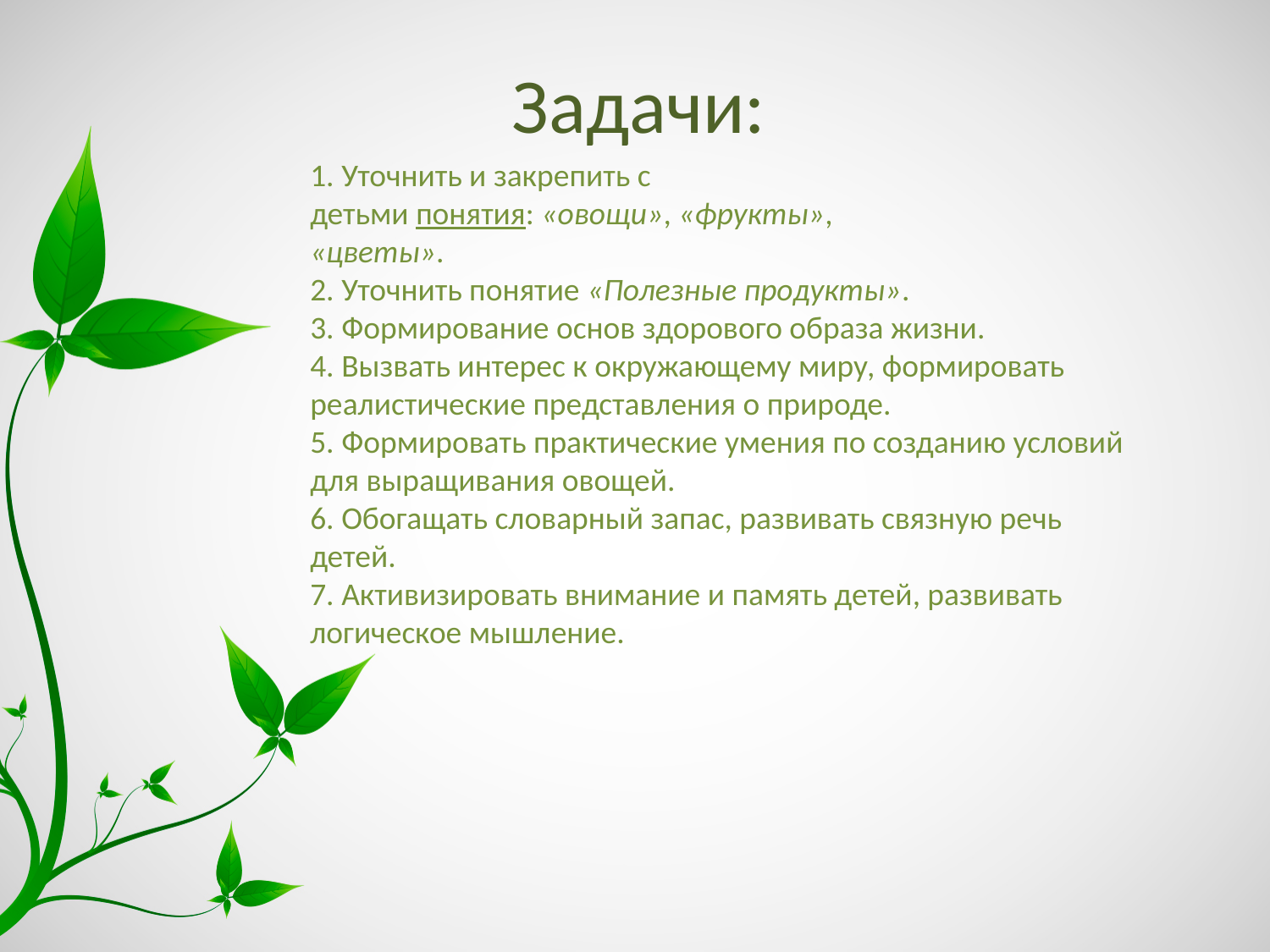

# Задачи:
1. Уточнить и закрепить с детьми понятия: «овощи», «фрукты»,
«цветы».
2. Уточнить понятие «Полезные продукты».
3. Формирование основ здорового образа жизни.
4. Вызвать интерес к окружающему миру, формировать
реалистические представления о природе.
5. Формировать практические умения по созданию условий для выращивания овощей.
6. Обогащать словарный запас, развивать связную речь детей.
7. Активизировать внимание и память детей, развивать логическое мышление.